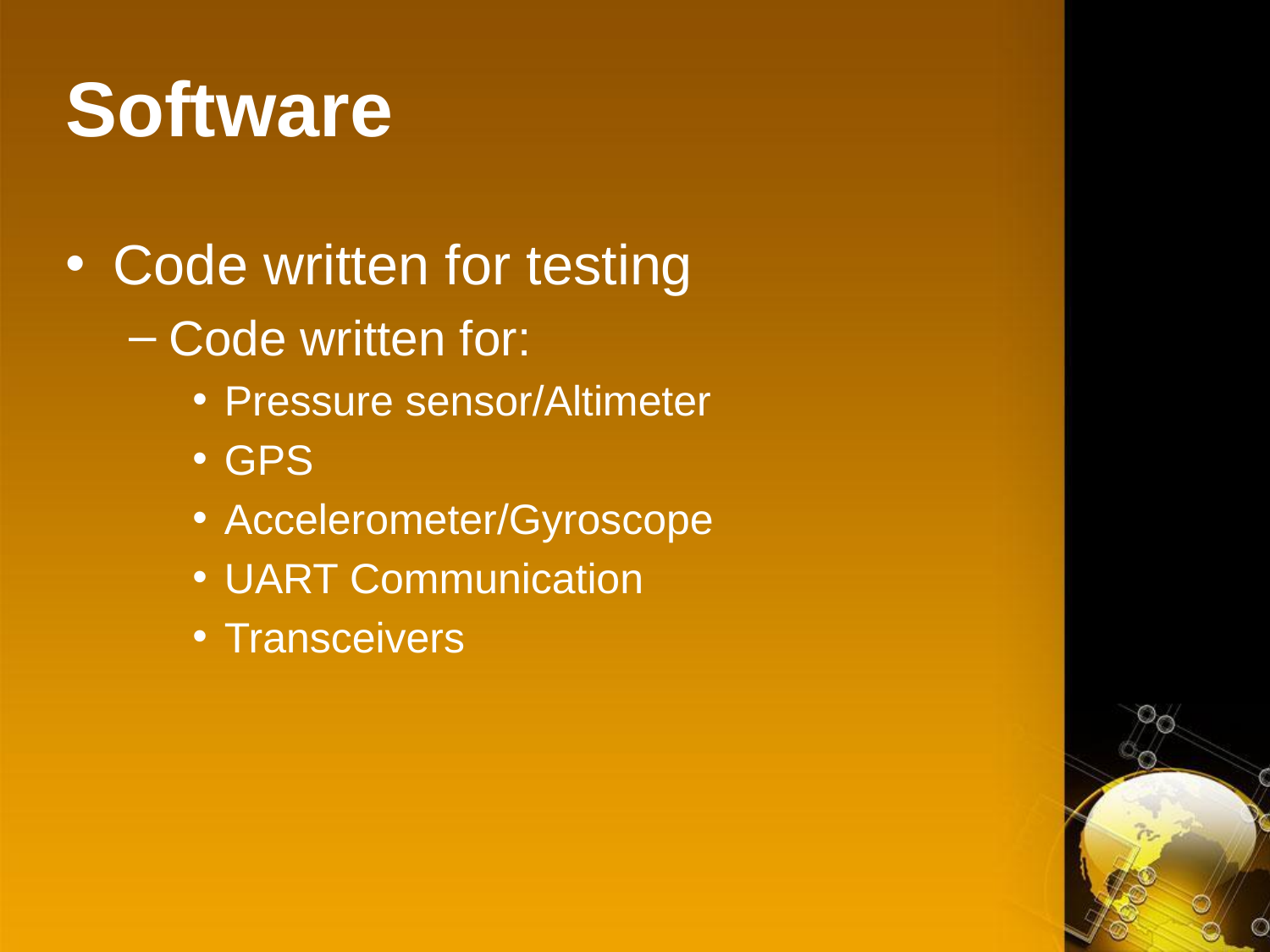

# Software
Code written for testing
Code written for:
Pressure sensor/Altimeter
GPS
Accelerometer/Gyroscope
UART Communication
Transceivers